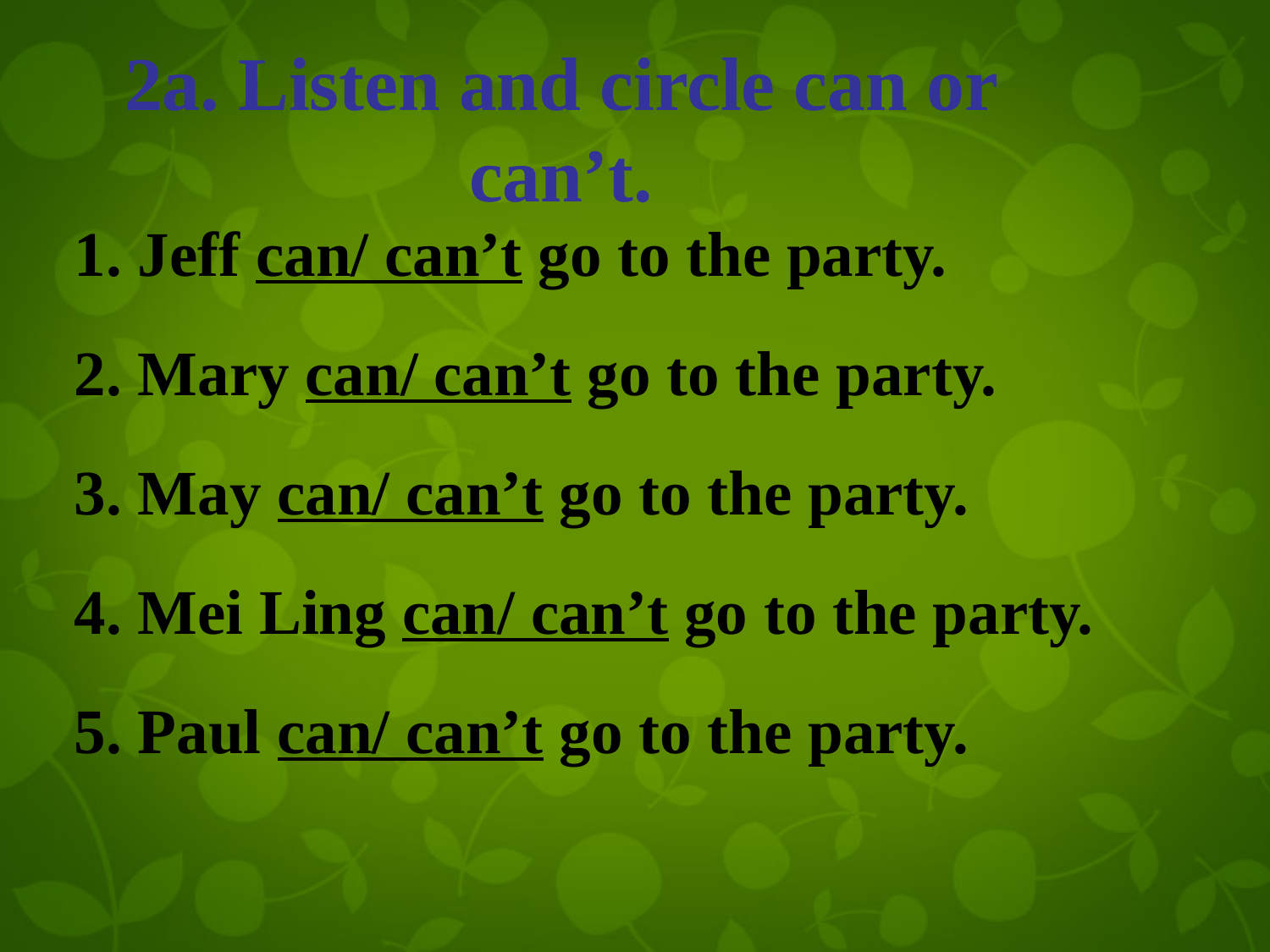

# 2a. Listen and circle can or can’t.

1. Jeff can/ can’t go to the party.
2. Mary can/ can’t go to the party.
3. May can/ can’t go to the party.
4. Mei Ling can/ can’t go to the party.
5. Paul can/ can’t go to the party.